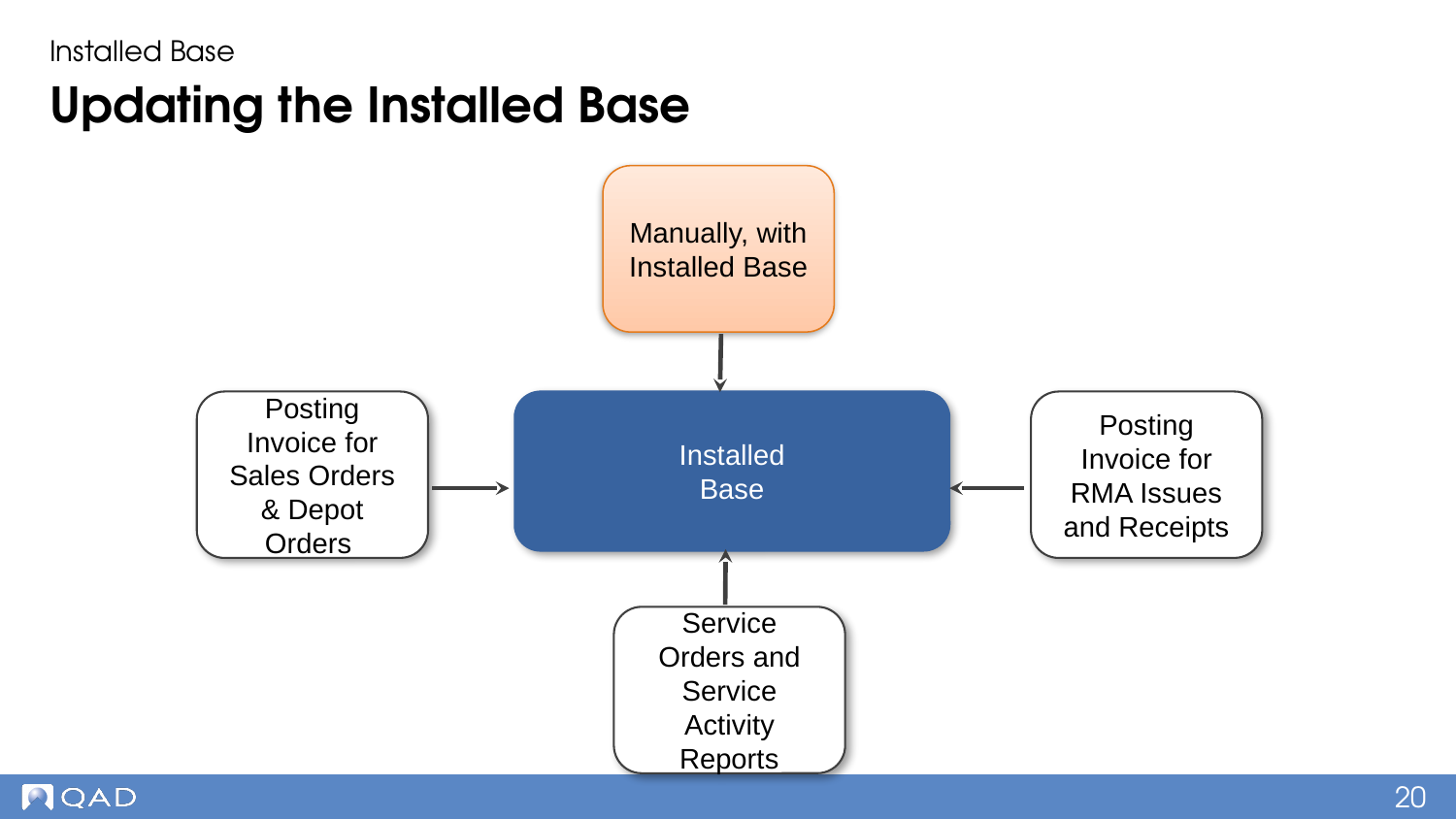

Installed Base
# Updating the Installed Base

Manually, with Installed Base
Installed
Base
Posting Invoice for Sales Orders & Depot Orders
Posting Invoice for RMA Issues and Receipts
Service Orders and Service Activity Reports
20